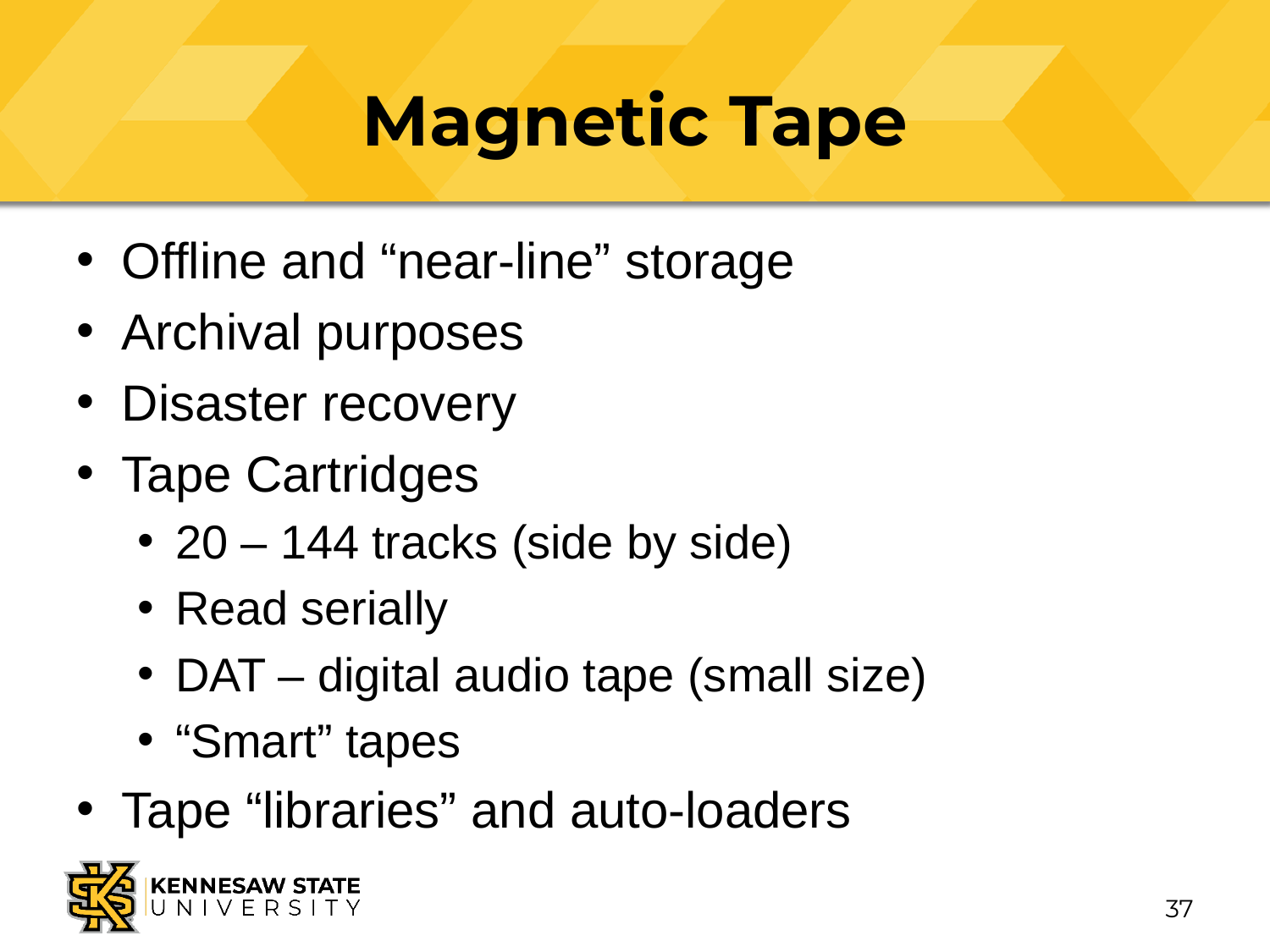

# Magnetic Tape
Offline and “near-line” storage
Archival purposes
Disaster recovery
Tape Cartridges
20 – 144 tracks (side by side)
Read serially
DAT – digital audio tape (small size)
“Smart” tapes
Tape “libraries” and auto-loaders
37